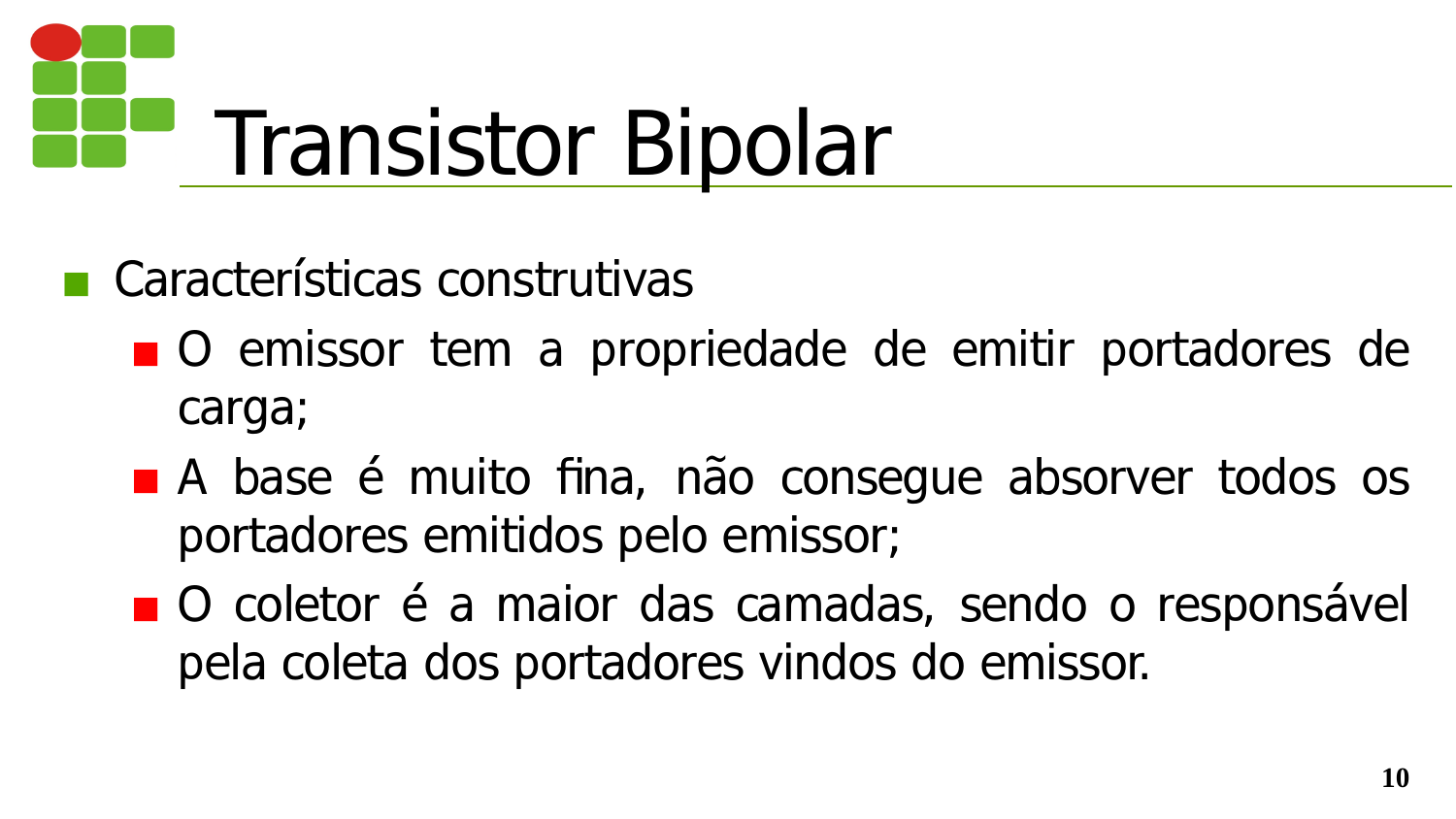

# Transistor Bipolar
Características construtivas
O emissor tem a propriedade de emitir portadores de carga;
A base é muito fina, não consegue absorver todos os portadores emitidos pelo emissor;
O coletor é a maior das camadas, sendo o responsável pela coleta dos portadores vindos do emissor.
10